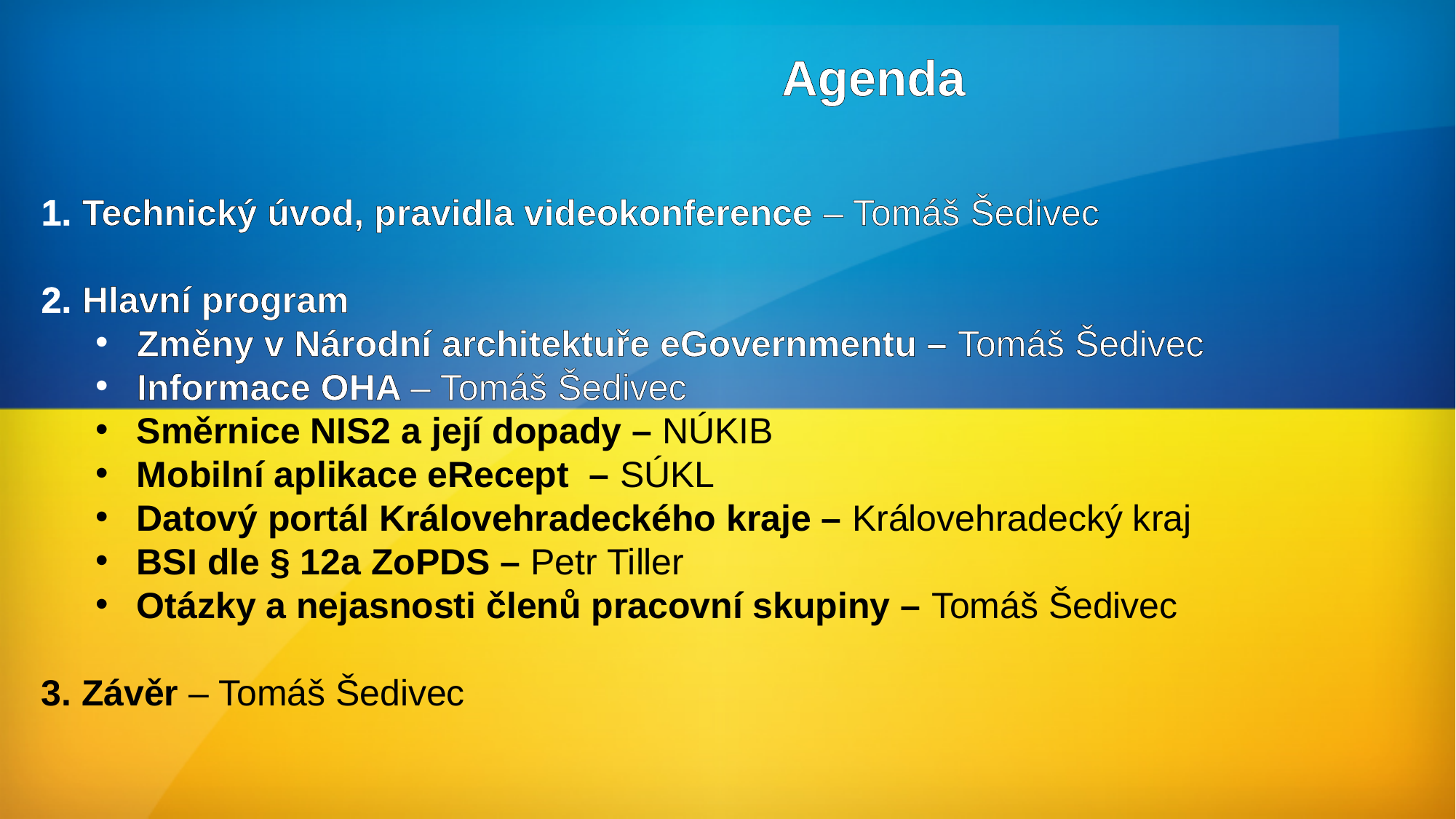

#
Agenda
Technický úvod, pravidla videokonference – Tomáš Šedivec

Hlavní program
Změny v Národní architektuře eGovernmentu – Tomáš Šedivec
Informace OHA – Tomáš Šedivec
Směrnice NIS2 a její dopady – NÚKIB
Mobilní aplikace eRecept  – SÚKL
Datový portál Královehradeckého kraje – Královehradecký kraj
BSI dle § 12a ZoPDS – Petr Tiller
Otázky a nejasnosti členů pracovní skupiny – Tomáš Šedivec

3. Závěr – Tomáš Šedivec